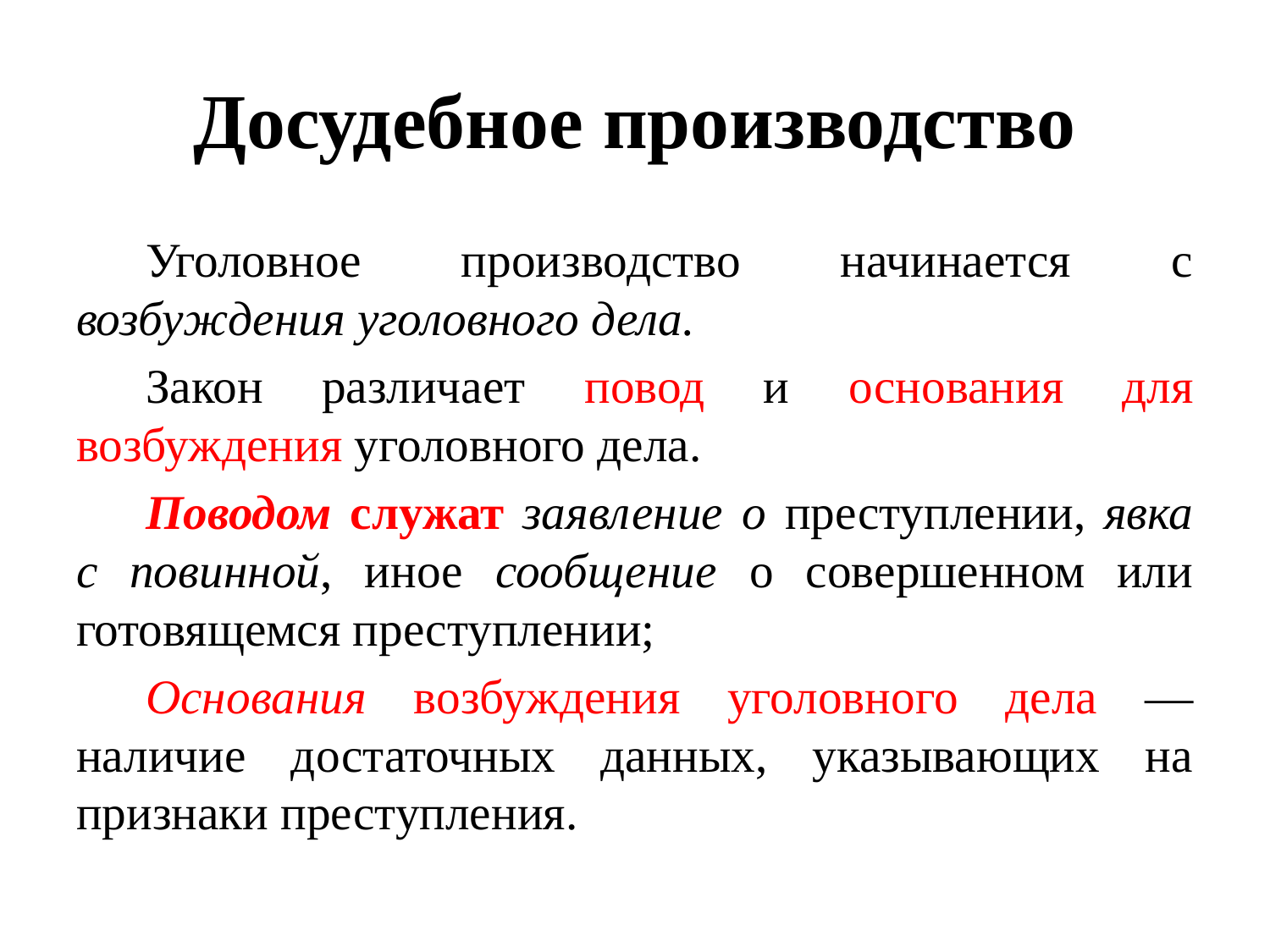

# Досудебное производство
Уголовное производство начинается с возбуждения уголовного дела.
Закон различает повод и основания для возбуждения уголовного дела.
Поводом служат заявление о преступлении, явка с повинной, иное сообщение о совершенном или готовящемся преступлении;
Основания возбуждения уголовного дела — наличие достаточных данных, указывающих на признаки преступления.